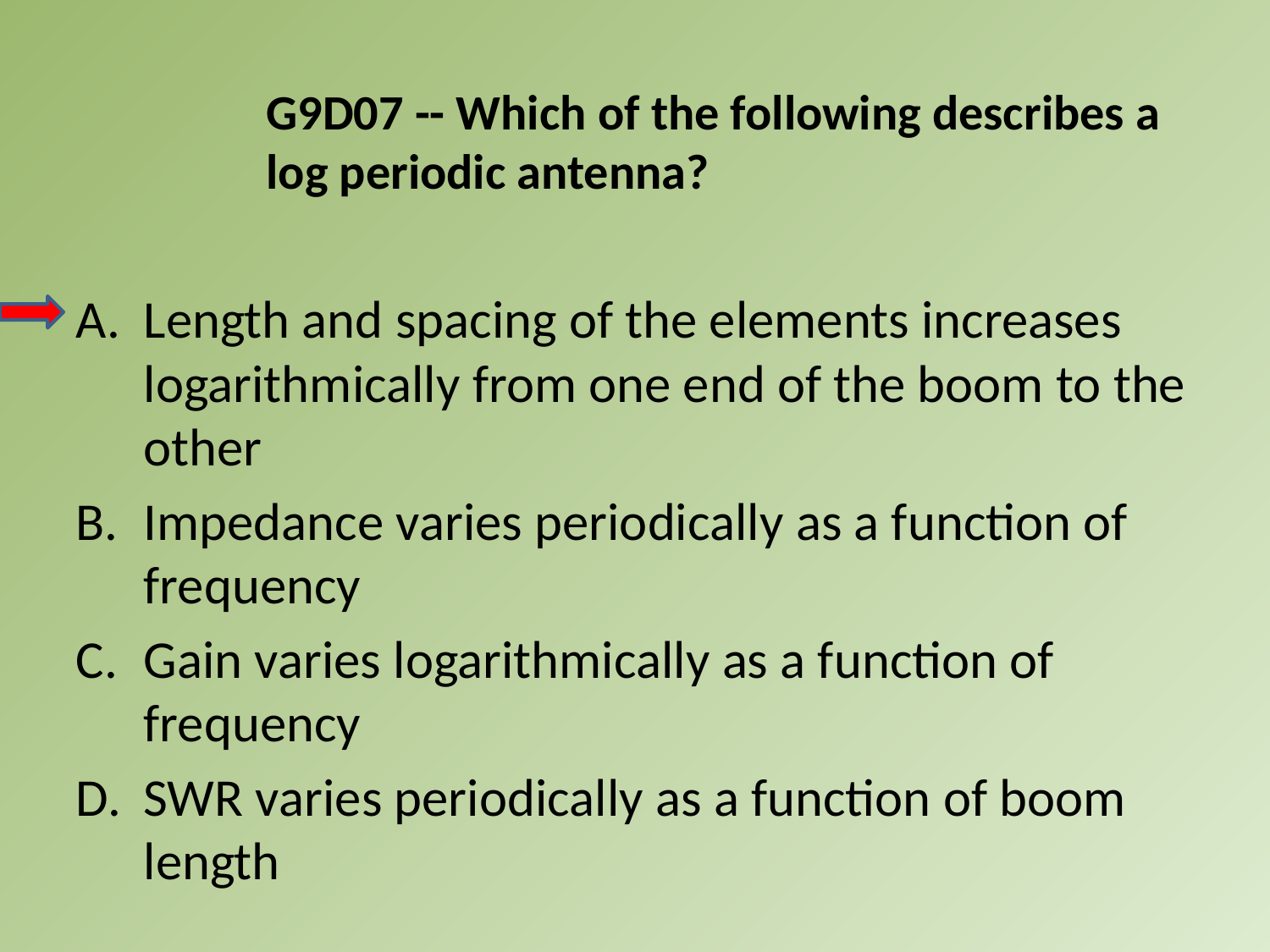

G9D07 -- Which of the following describes a log periodic antenna?
A.	Length and spacing of the elements increases logarithmically from one end of the boom to the other
B.	Impedance varies periodically as a function of frequency
C.	Gain varies logarithmically as a function of frequency
D.	SWR varies periodically as a function of boom length